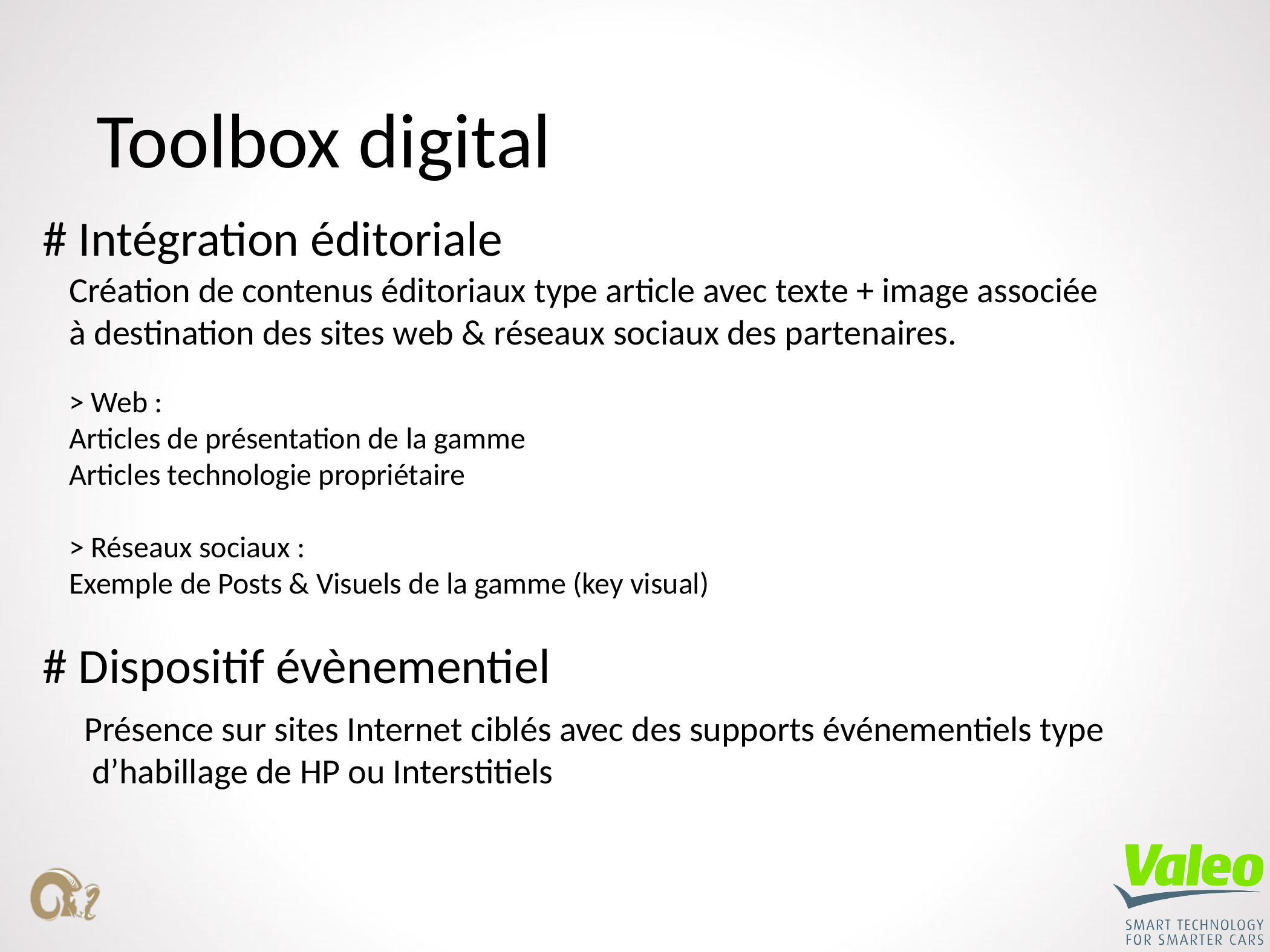

# Toolbox digital
# Intégration éditoriale

Création de contenus éditoriaux type article avec texte + image associée
à destination des sites web & réseaux sociaux des partenaires.
> Web :
Articles de présentation de la gamme
Articles technologie propriétaire
> Réseaux sociaux :
Exemple de Posts & Visuels de la gamme (key visual)
# Dispositif évènementiel

Présence sur sites Internet ciblés avec des supports événementiels type
 d’habillage de HP ou Interstitiels